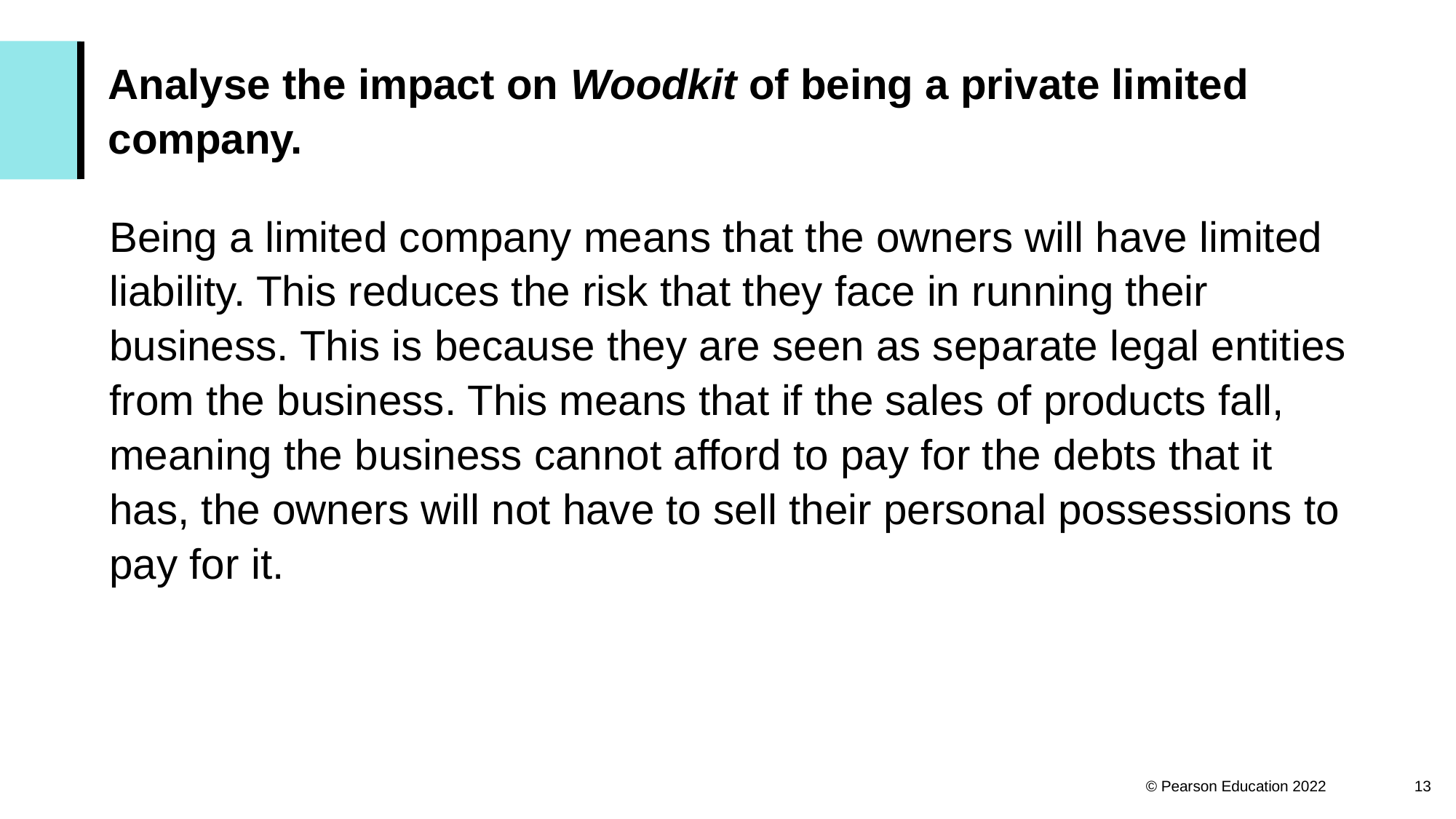

# Analyse the impact on Woodkit of being a private limited company.
Being a limited company means that the owners will have limited liability. This reduces the risk that they face in running their business. This is because they are seen as separate legal entities from the business. This means that if the sales of products fall, meaning the business cannot afford to pay for the debts that it has, the owners will not have to sell their personal possessions to pay for it.